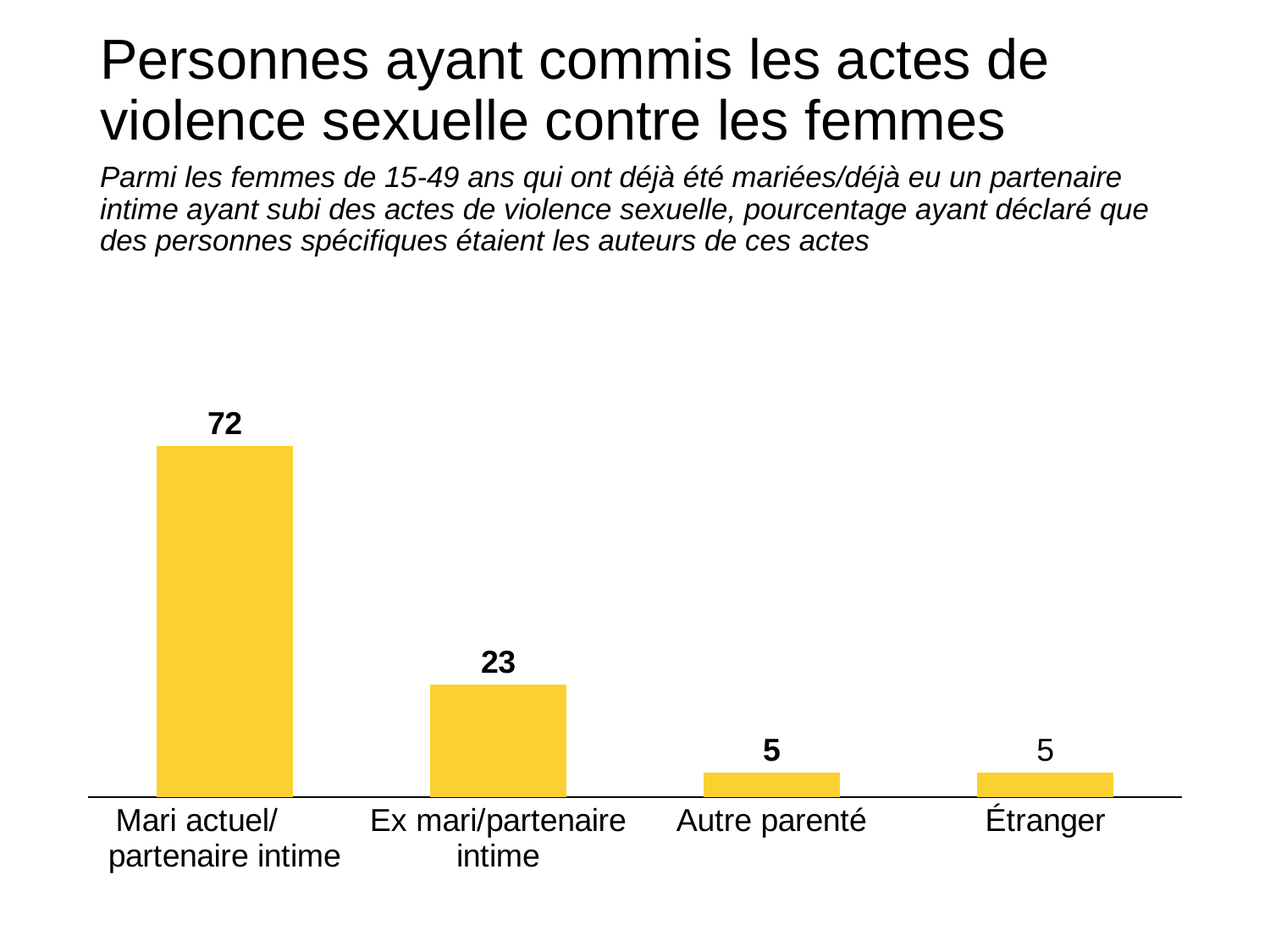

# Personnes ayant commis les actes de violence sexuelle contre les femmes
Parmi les femmes de 15-49 ans qui ont déjà été mariées/déjà eu un partenaire intime ayant subi des actes de violence sexuelle, pourcentage ayant déclaré que des personnes spécifiques étaient les auteurs de ces actes

### Chart

| Category | Mari actuel/
partenaire intime |
|---|---|
| Mari actuel/
partenaire intime | 72.0 |
| Ex mari/partenaire intime | 23.0 |
| Autre parenté | 5.0 |
| Étranger | 5.0 |